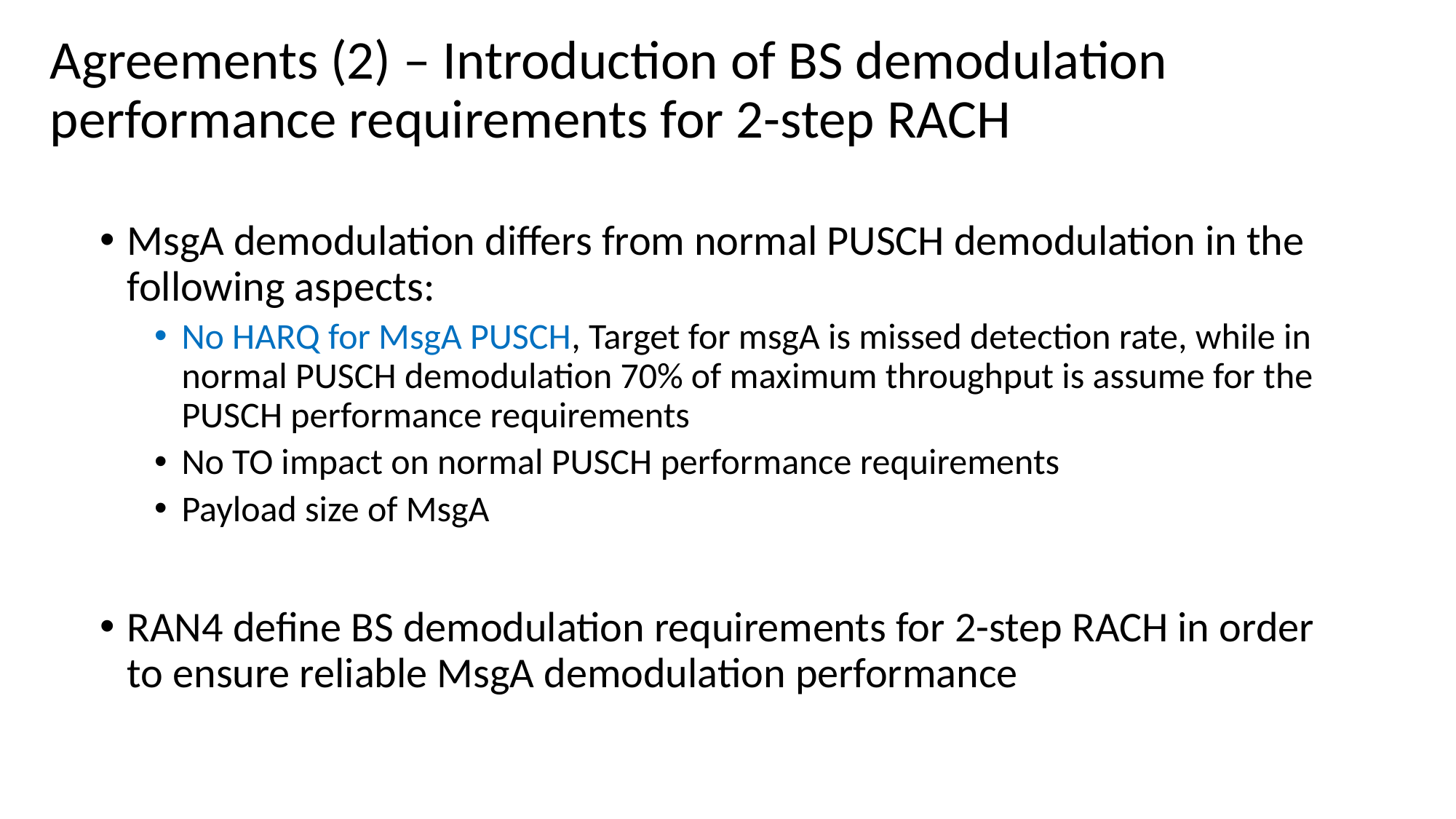

# Agreements (2) – Introduction of BS demodulation performance requirements for 2-step RACH
MsgA demodulation differs from normal PUSCH demodulation in the following aspects:
No HARQ for MsgA PUSCH, Target for msgA is missed detection rate, while in normal PUSCH demodulation 70% of maximum throughput is assume for the PUSCH performance requirements
No TO impact on normal PUSCH performance requirements
Payload size of MsgA

RAN4 define BS demodulation requirements for 2-step RACH in order to ensure reliable MsgA demodulation performance